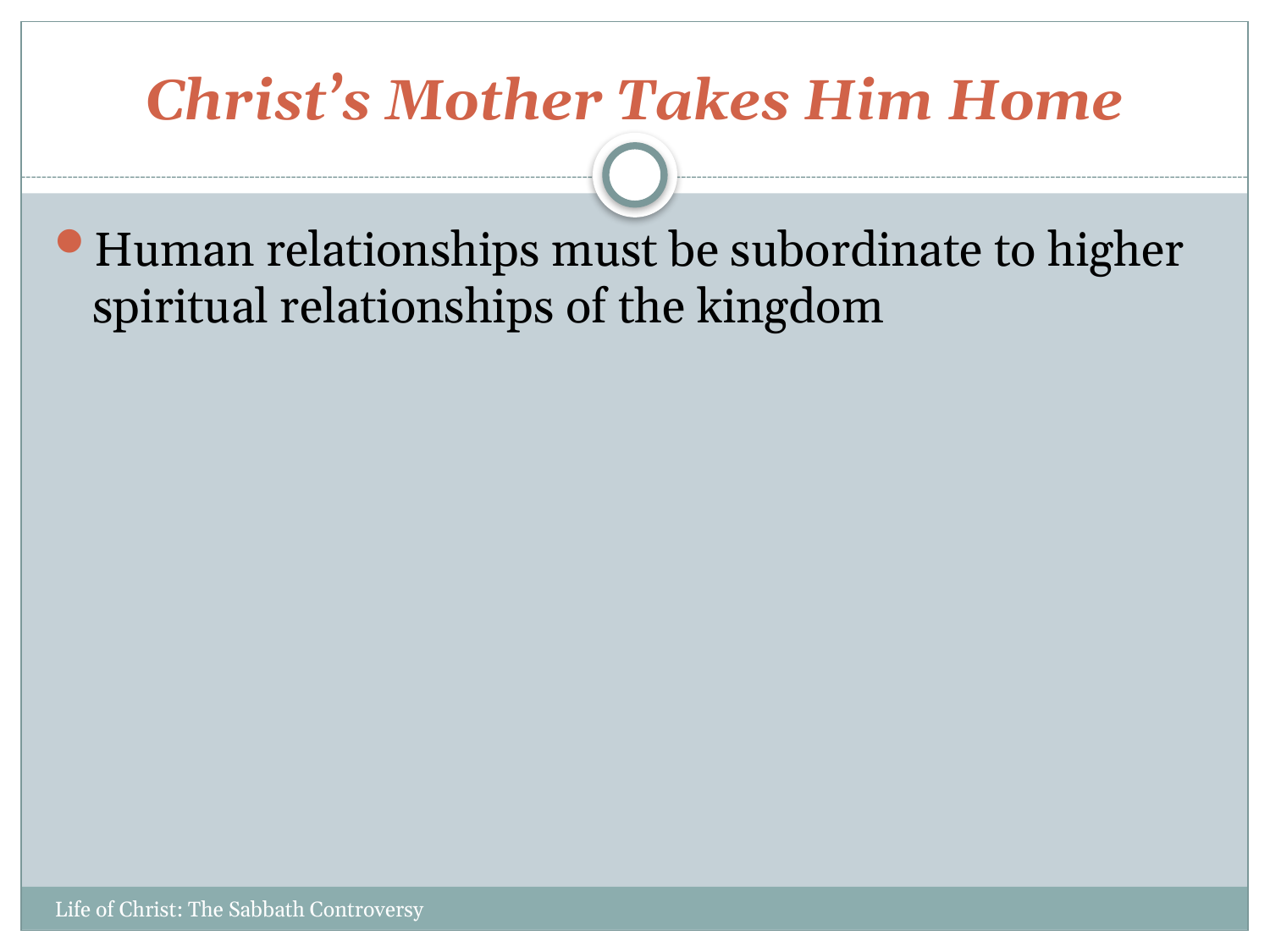

# Christ’s Mother Takes Him Home
Human relationships must be subordinate to higher spiritual relationships of the kingdom

Life of Christ: The Sabbath Controversy